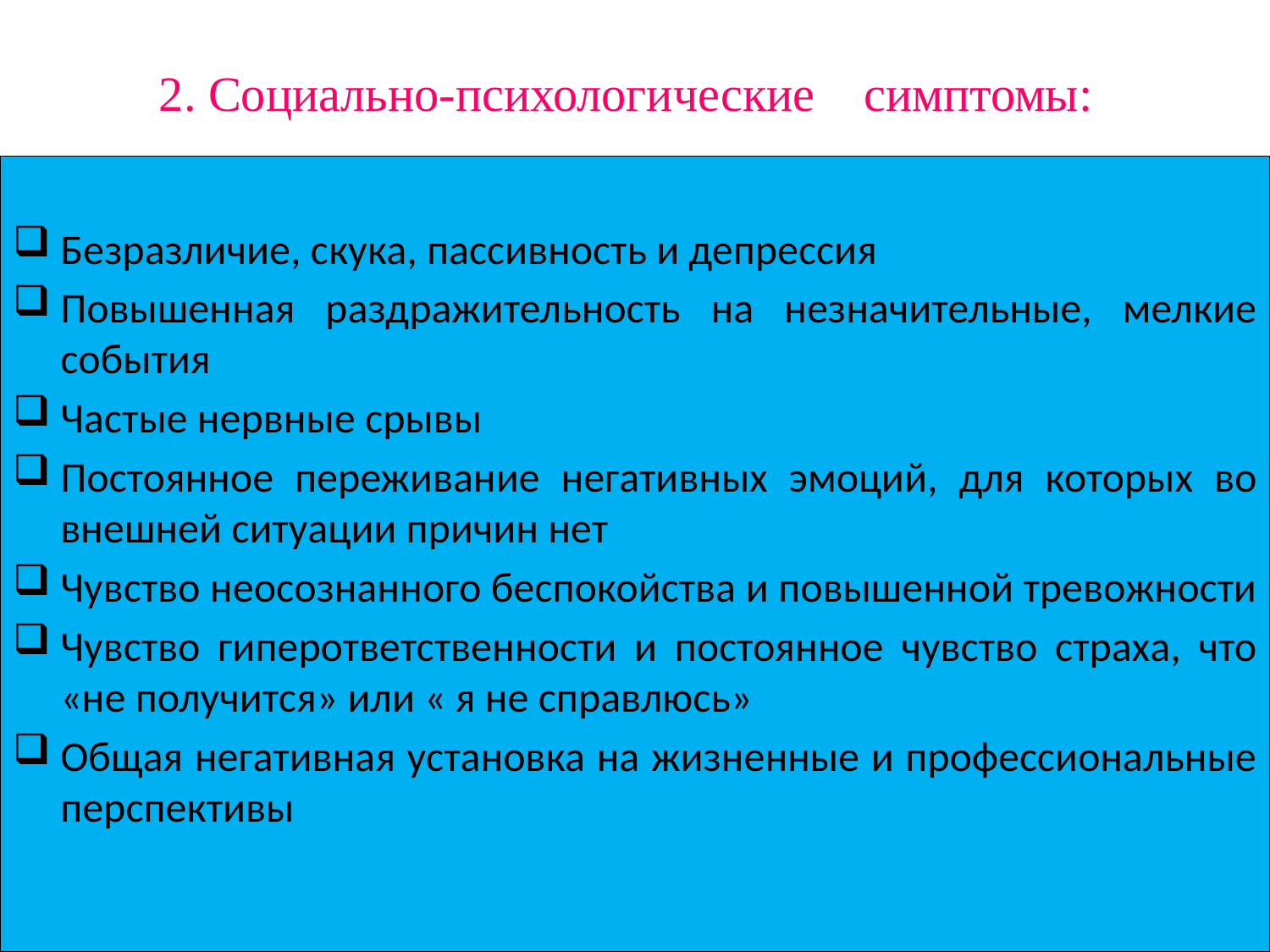

# 2. Социально-психологические    симптомы:

Безразличие, скука, пассивность и депрессия
Повышенная раздражительность на незначительные, мелкие события
Частые нервные срывы
Постоянное переживание негативных эмоций, для которых во внешней ситуации причин нет
Чувство неосознанного беспокойства и повышенной тревожности
Чувство гиперответственности и постоянное чувство страха, что «не получится» или « я не справлюсь»
Общая негативная установка на жизненные и профессиональные перспективы